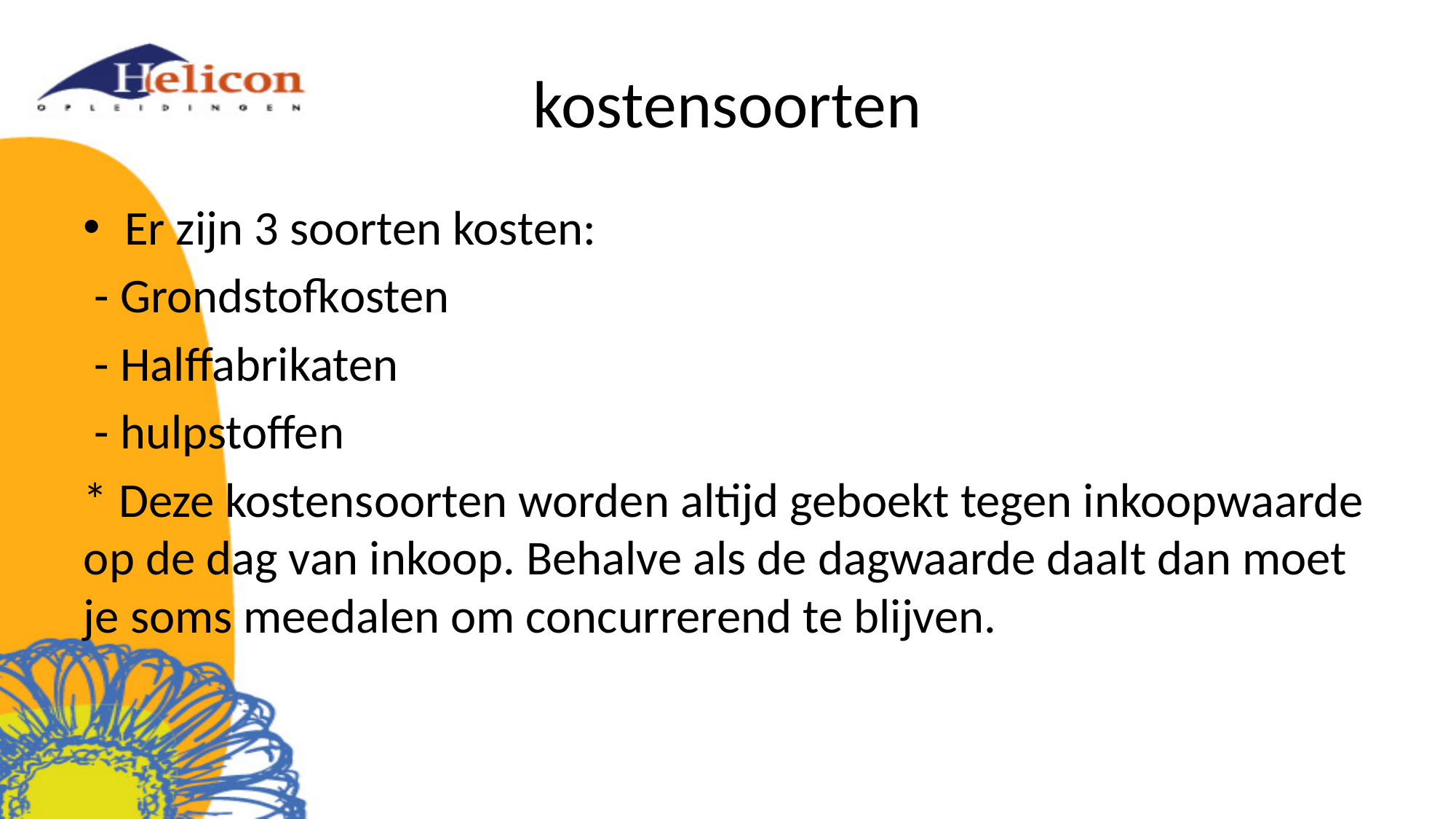

# kostensoorten
Er zijn 3 soorten kosten:
 - Grondstofkosten
 - Halffabrikaten
 - hulpstoffen
* Deze kostensoorten worden altijd geboekt tegen inkoopwaarde op de dag van inkoop. Behalve als de dagwaarde daalt dan moet je soms meedalen om concurrerend te blijven.